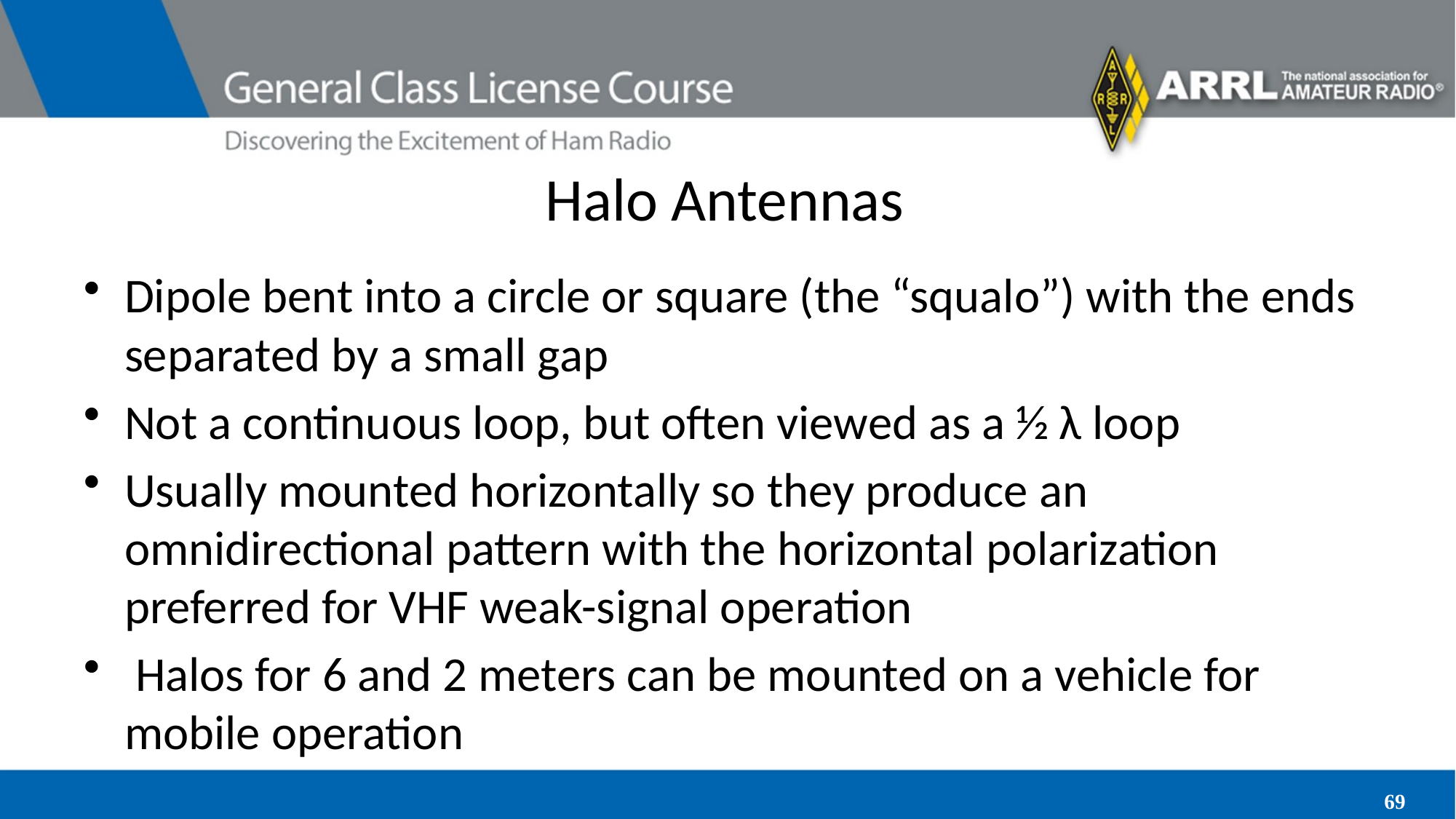

# Halo Antennas
Dipole bent into a circle or square (the “squalo”) with the ends separated by a small gap
Not a continuous loop, but often viewed as a 1⁄2 λ loop
Usually mounted horizontally so they produce an omnidirectional pattern with the horizontal polarization preferred for VHF weak-signal operation
 Halos for 6 and 2 meters can be mounted on a vehicle for mobile operation